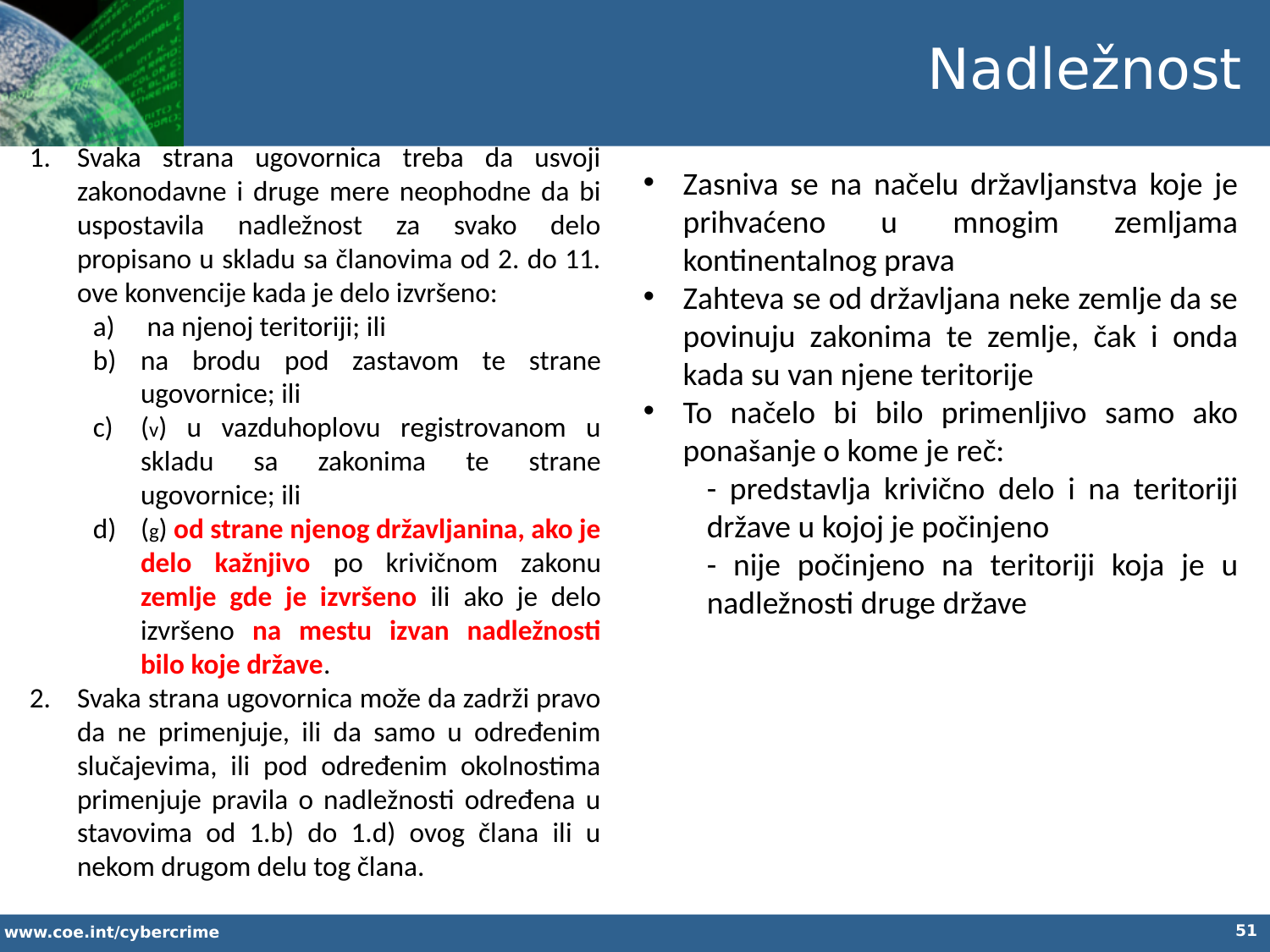

Nadležnost
Svaka strana ugovornica treba da usvoji zakonodavne i druge mere neophodne da bi uspostavila nadležnost za svako delo propisano u skladu sa članovima od 2. do 11. ove konvencije kada je delo izvršeno:
 na njenoj teritoriji; ili
na brodu pod zastavom te strane ugovornice; ili
(v) u vazduhoplovu registrovanom u skladu sa zakonima te strane ugovornice; ili
(g) od strane njenog državljanina, ako je delo kažnjivo po krivičnom zakonu zemlje gde je izvršeno ili ako je delo izvršeno na mestu izvan nadležnosti bilo koje države.
Svaka strana ugovornica može da zadrži pravo da ne primenjuje, ili da samo u određenim slučajevima, ili pod određenim okolnostima primenjuje pravila o nadležnosti određena u stavovima od 1.b) do 1.d) ovog člana ili u nekom drugom delu tog člana.
Zasniva se na načelu državljanstva koje je prihvaćeno u mnogim zemljama kontinentalnog prava
Zahteva se od državljana neke zemlje da se povinuju zakonima te zemlje, čak i onda kada su van njene teritorije
To načelo bi bilo primenljivo samo ako ponašanje o kome je reč:
- predstavlja krivično delo i na teritoriji države u kojoj je počinjeno
- nije počinjeno na teritoriji koja je u nadležnosti druge države